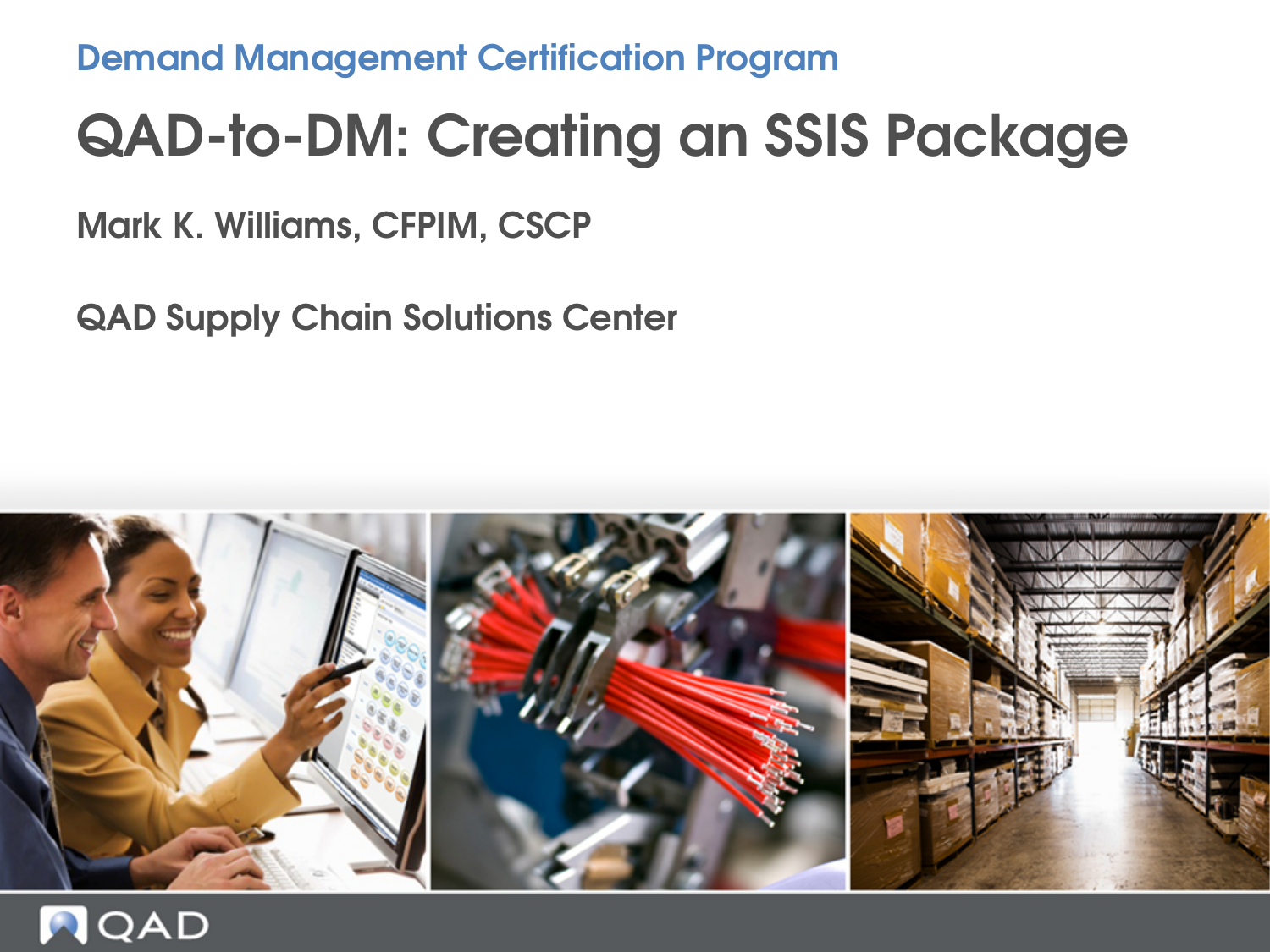

Demand Management Certification Program
# QAD-to-DM: Creating an SSIS Package
Mark K. Williams, CFPIM, CSCP
QAD Supply Chain Solutions Center